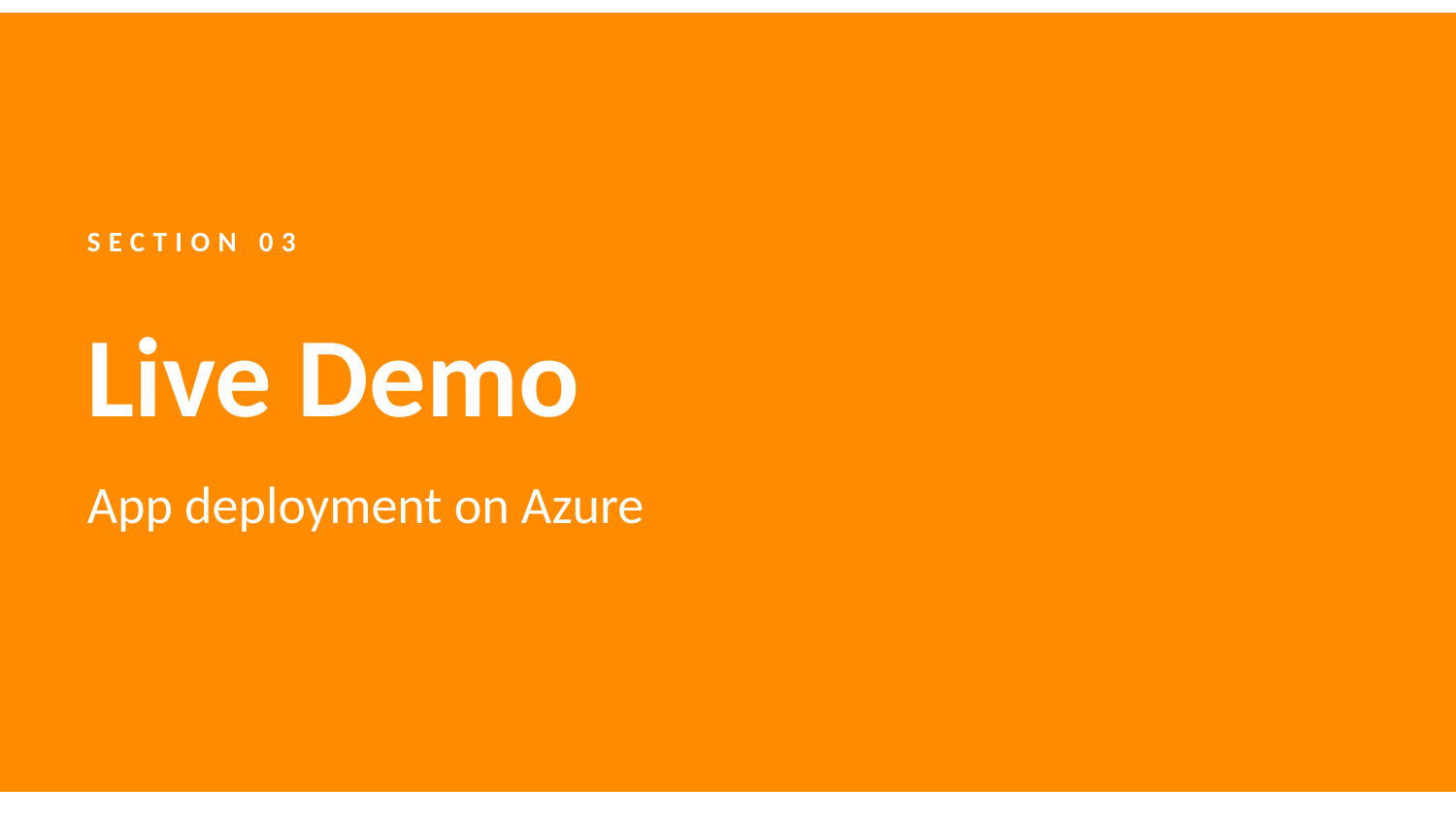

SECTION 03
Live Demo
App deployment on Azure